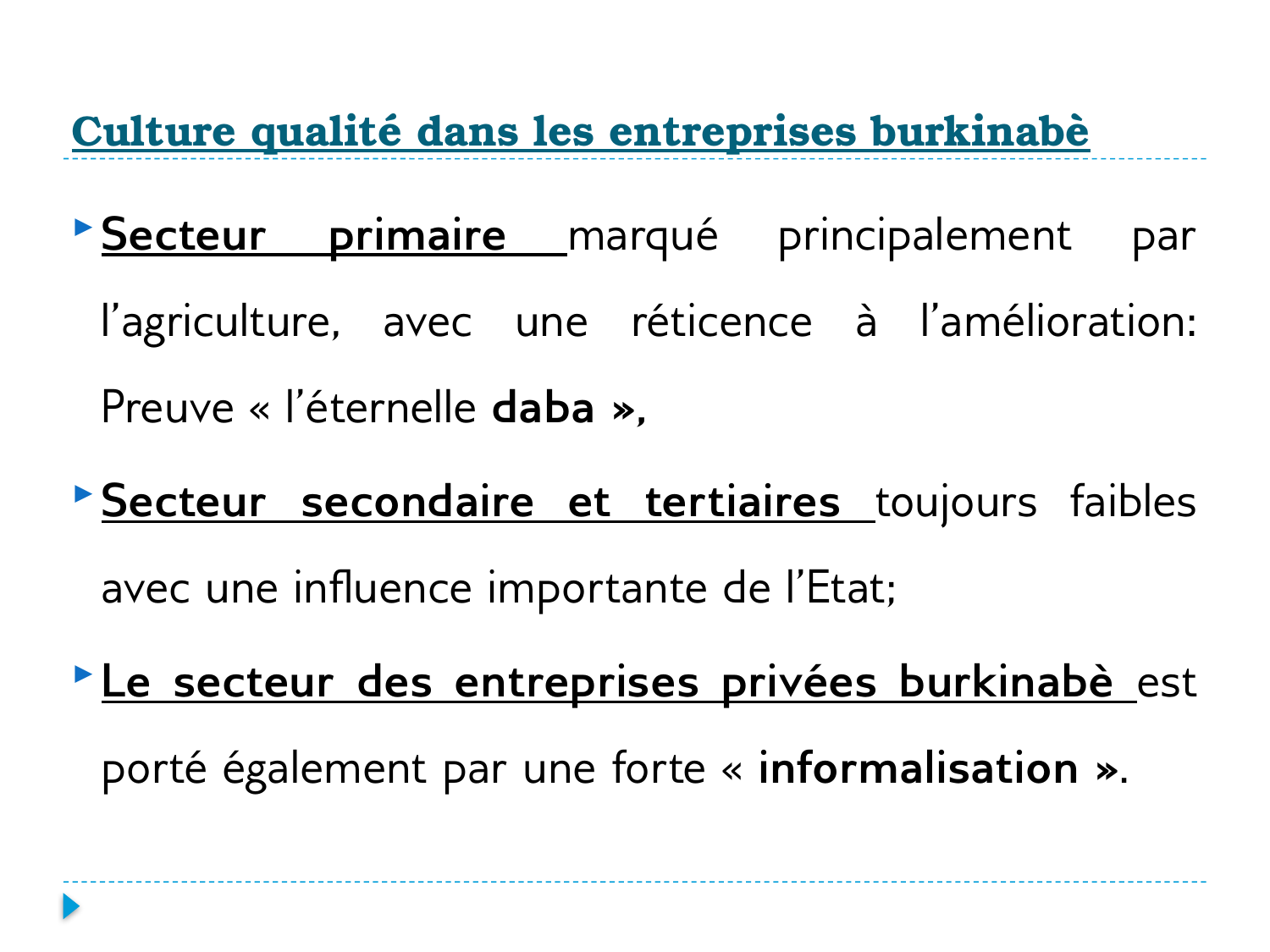

# Culture qualité dans les entreprises burkinabè
Secteur primaire marqué principalement par l’agriculture, avec une réticence à l’amélioration: Preuve « l’éternelle daba »,
Secteur secondaire et tertiaires toujours faibles avec une influence importante de l’Etat;
Le secteur des entreprises privées burkinabè est porté également par une forte « informalisation ».